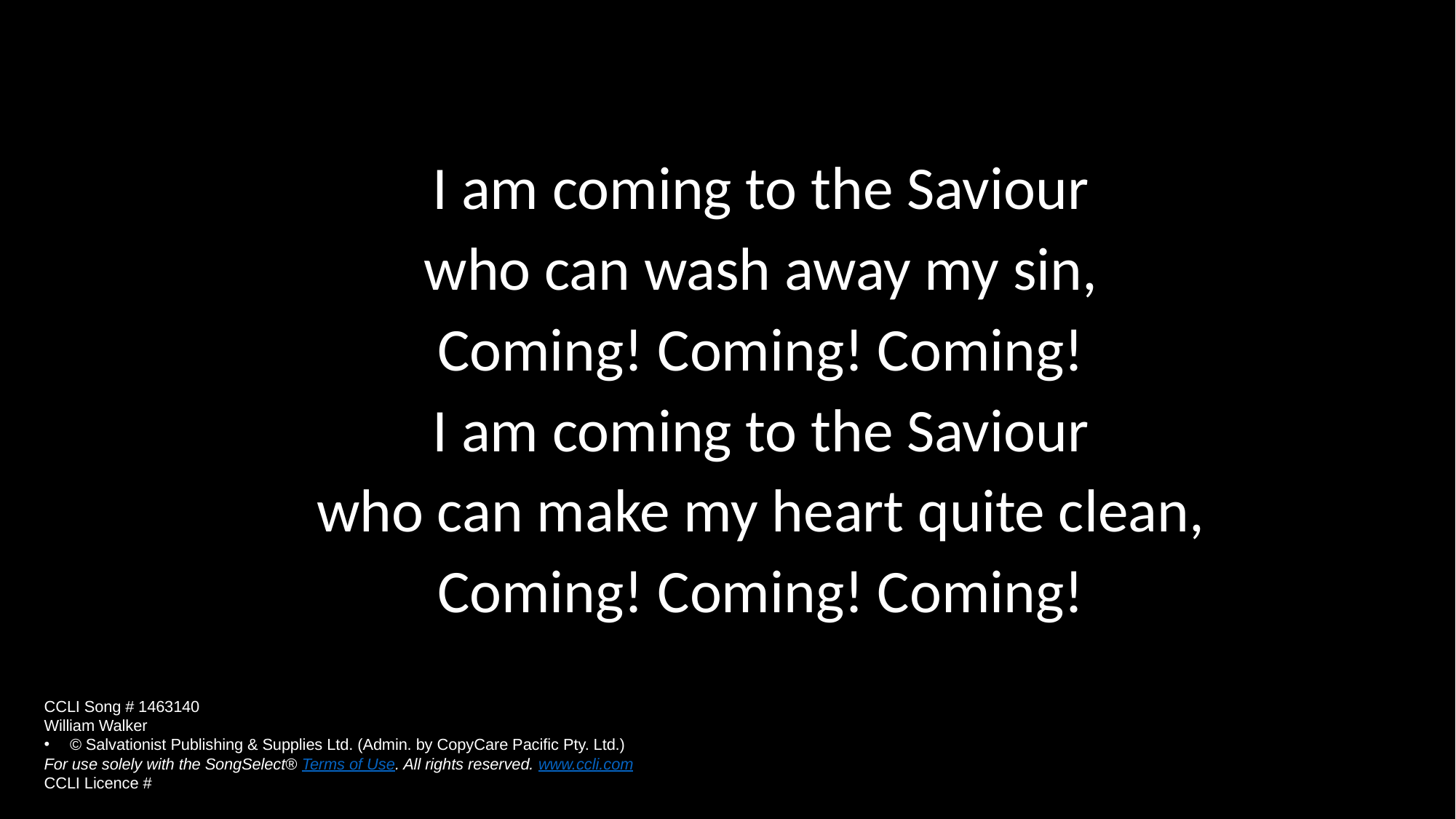

I am coming to the Saviour
who can wash away my sin,
Coming! Coming! Coming!
I am coming to the Saviour
who can make my heart quite clean,
Coming! Coming! Coming!
CCLI Song # 1463140
William Walker
© Salvationist Publishing & Supplies Ltd. (Admin. by CopyCare Pacific Pty. Ltd.)
For use solely with the SongSelect® Terms of Use. All rights reserved. www.ccli.com
CCLI Licence #